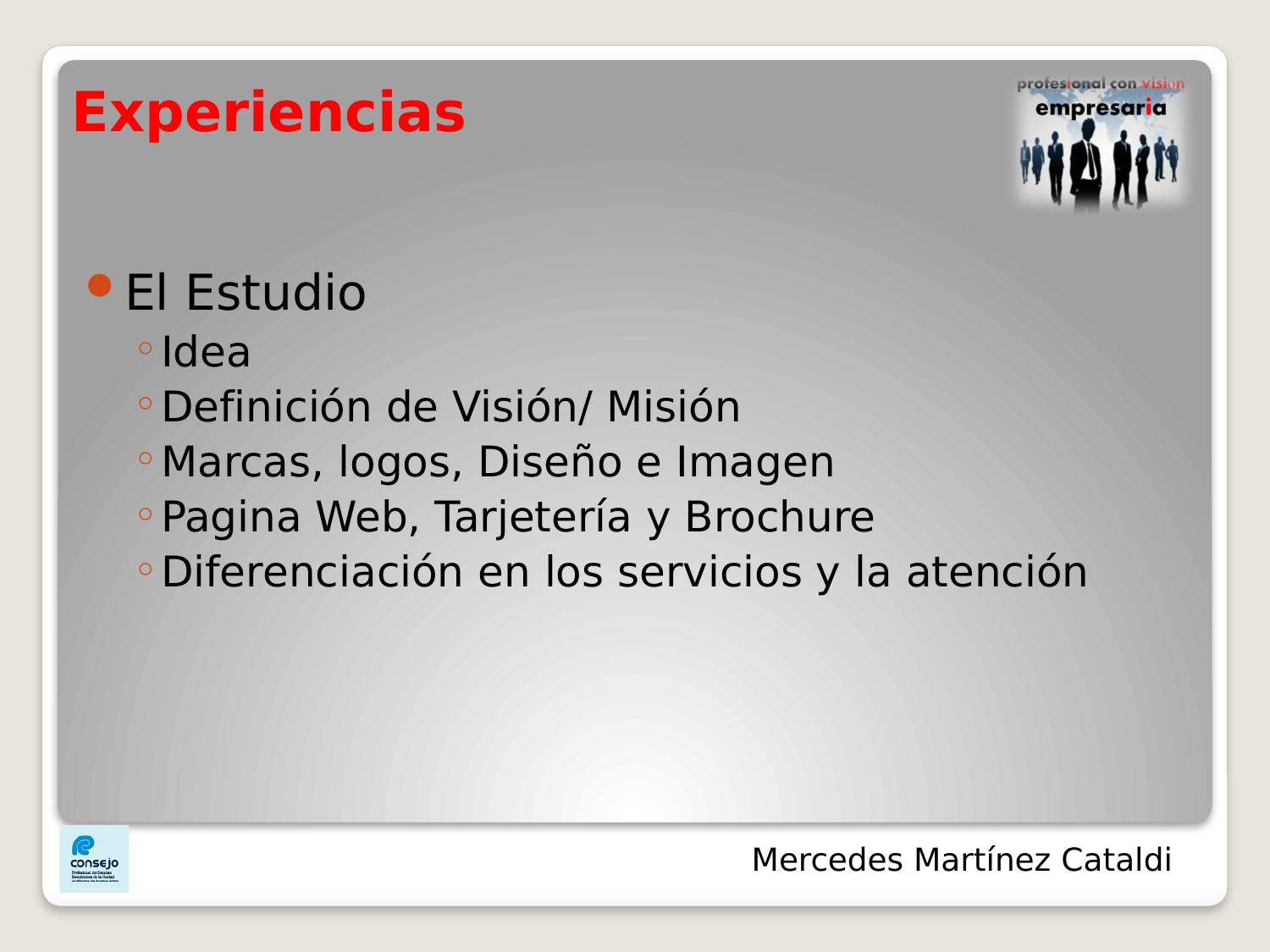

# Experiencias
El Estudio
Idea
Definición de Visión/ Misión
Marcas, logos, Diseño e Imagen
Pagina Web, Tarjetería y Brochure
Diferenciación en los servicios y la atención

Mercedes Martínez Cataldi